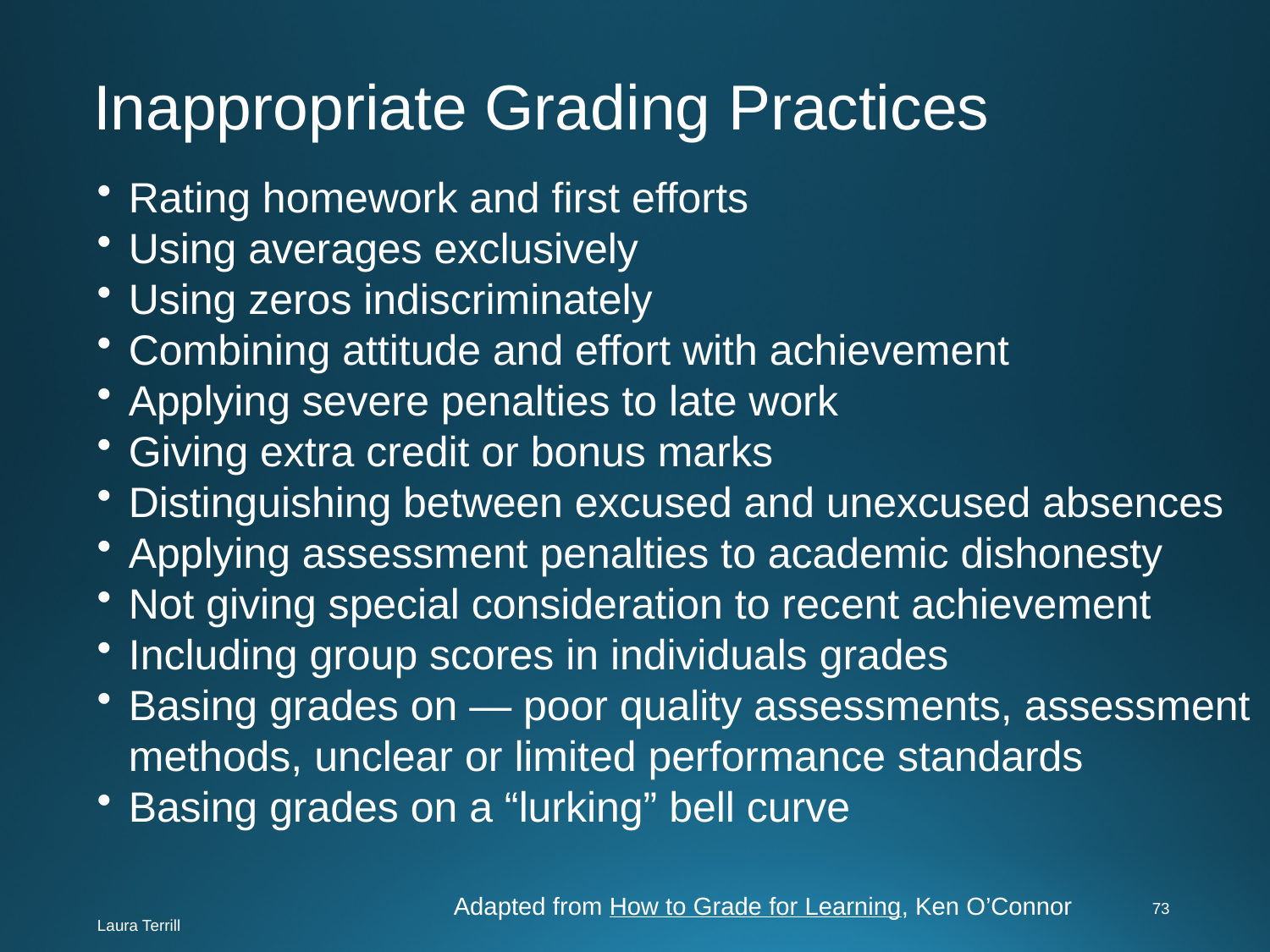

# Inappropriate Grading Practices
Rating homework and first efforts
Using averages exclusively
Using zeros indiscriminately
Combining attitude and effort with achievement
Applying severe penalties to late work
Giving extra credit or bonus marks
Distinguishing between excused and unexcused absences
Applying assessment penalties to academic dishonesty
Not giving special consideration to recent achievement
Including group scores in individuals grades
Basing grades on — poor quality assessments, assessment methods, unclear or limited performance standards
Basing grades on a “lurking” bell curve
73
Adapted from How to Grade for Learning, Ken O’Connor
Laura Terrill